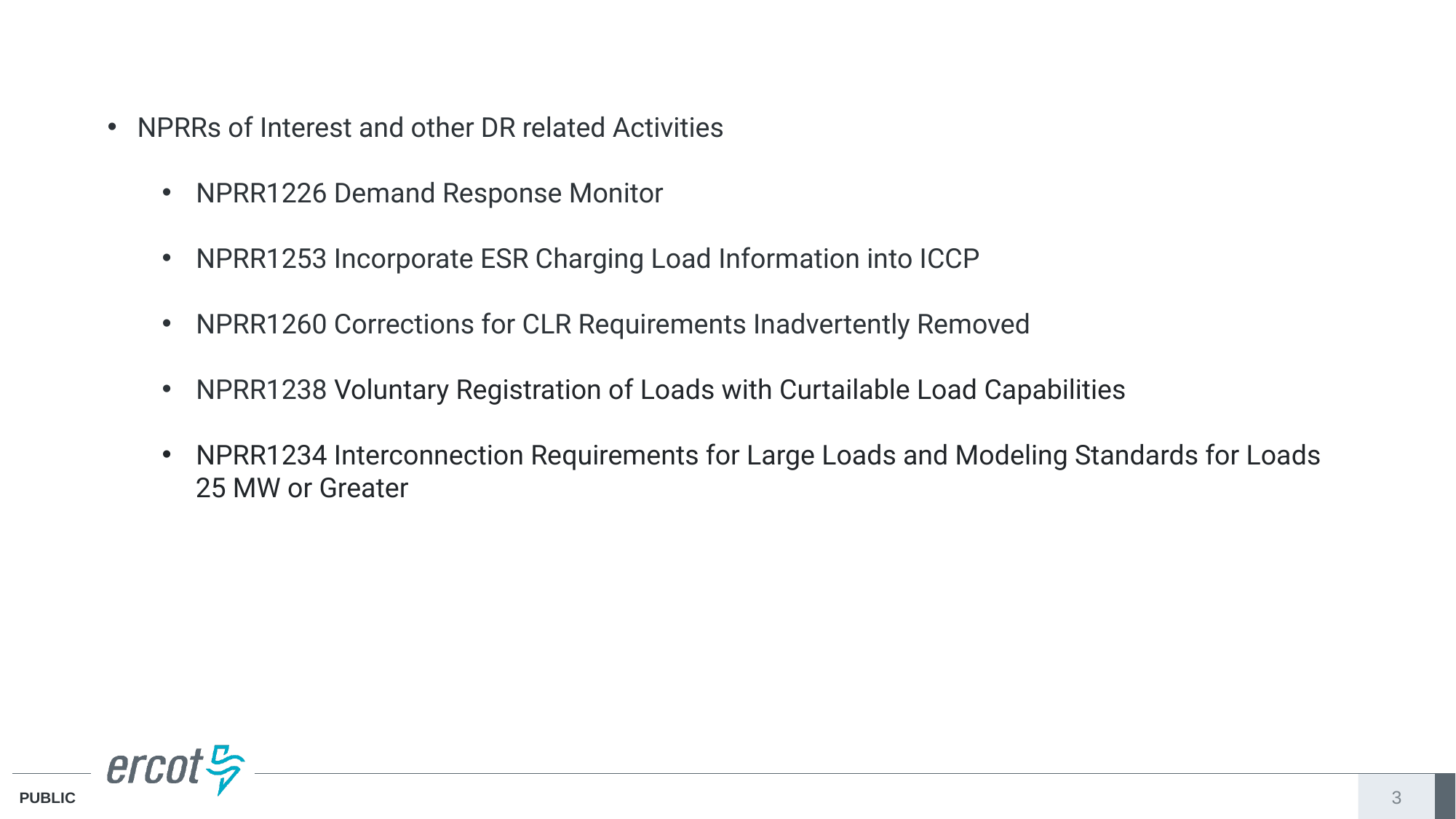

NPRRs of Interest and other DR related Activities

NPRR1226 Demand Response Monitor

NPRR1253 Incorporate ESR Charging Load Information into ICCP

NPRR1260 Corrections for CLR Requirements Inadvertently Removed

NPRR1238 Voluntary Registration of Loads with Curtailable Load Capabilities

NPRR1234 Interconnection Requirements for Large Loads and Modeling Standards for Loads
     25 MW or Greater

3